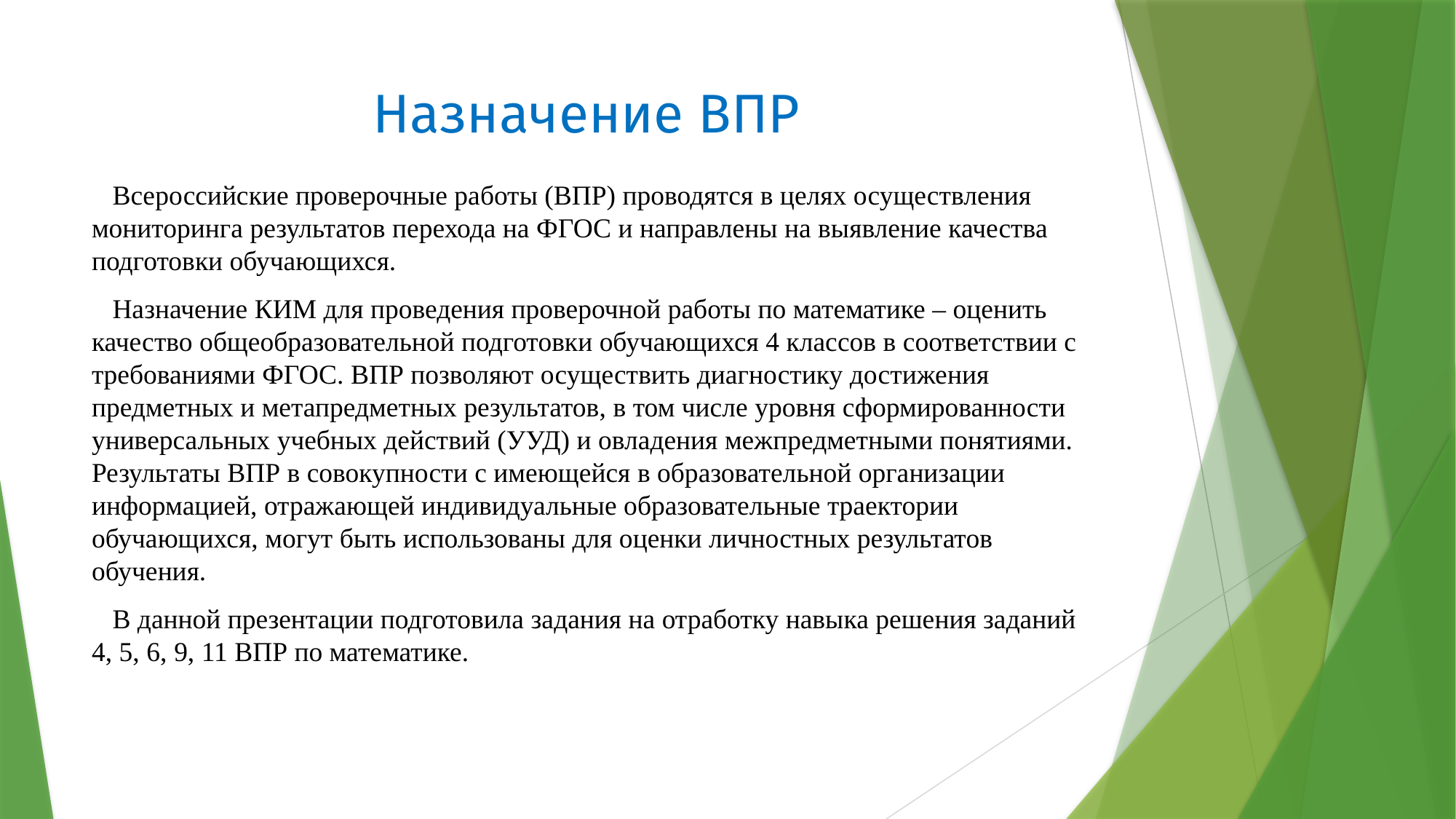

# Назначение ВПР
   Всероссийские проверочные работы (ВПР) проводятся в целях осуществления мониторинга результатов перехода на ФГОС и направлены на выявление качества подготовки обучающихся.
   Назначение КИМ для проведения проверочной работы по математике – оценить качество общеобразовательной подготовки обучающихся 4 классов в соответствии с требованиями ФГОС. ВПР позволяют осуществить диагностику достижения предметных и метапредметных результатов, в том числе уровня сформированности универсальных учебных действий (УУД) и овладения межпредметными понятиями. Результаты ВПР в совокупности с имеющейся в образовательной организации информацией, отражающей индивидуальные образовательные траектории обучающихся, могут быть использованы для оценки личностных результатов обучения.
   В данной презентации подготовила задания на отработку навыка решения заданий 4, 5, 6, 9, 11 ВПР по математике.